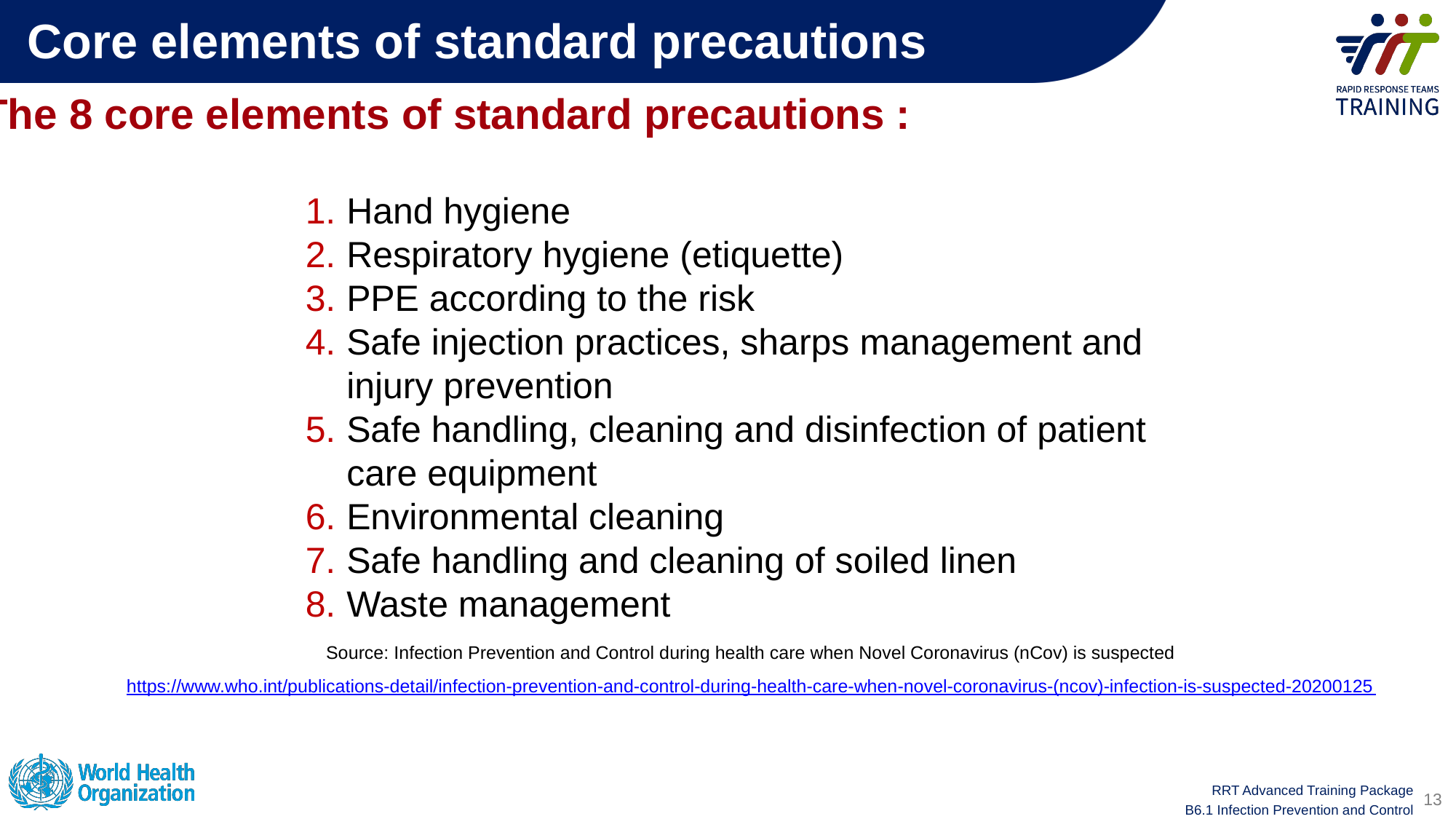

Core elements of standard precautions
The 8 core elements of standard precautions :
Hand hygiene
Respiratory hygiene (etiquette)
PPE according to the risk
Safe injection practices, sharps management and injury prevention
Safe handling, cleaning and disinfection of patient care equipment
Environmental cleaning
Safe handling and cleaning of soiled linen
Waste management
Source: Infection Prevention and Control during health care when Novel Coronavirus (nCov) is suspected
https://www.who.int/publications-detail/infection-prevention-and-control-during-health-care-when-novel-coronavirus-(ncov)-infection-is-suspected-20200125